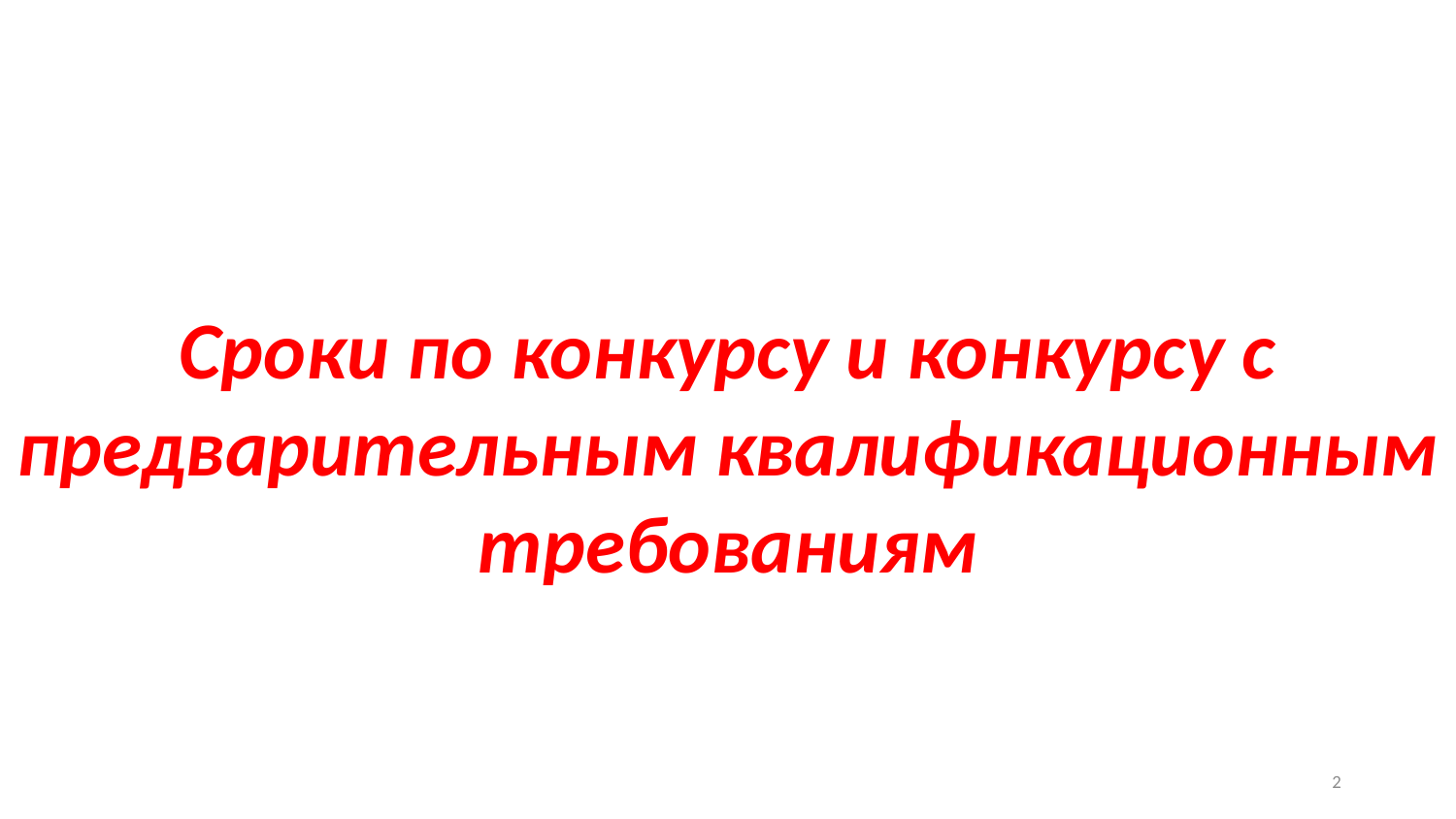

Сроки по конкурсу и конкурсу с предварительным квалификационным требованиям
2